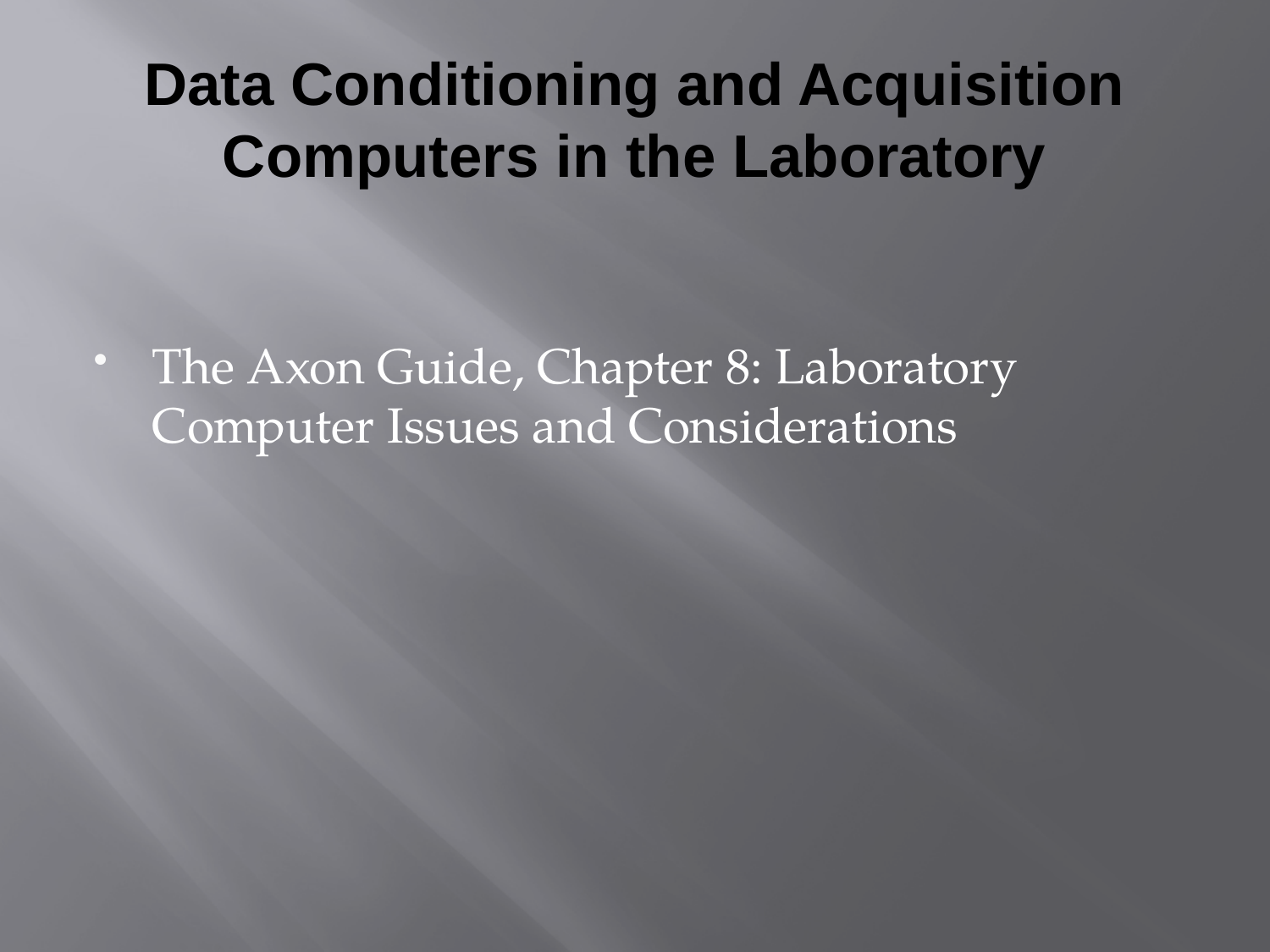

# Data Conditioning and Acquisition Computers in the Laboratory
The Axon Guide, Chapter 8: Laboratory Computer Issues and Considerations